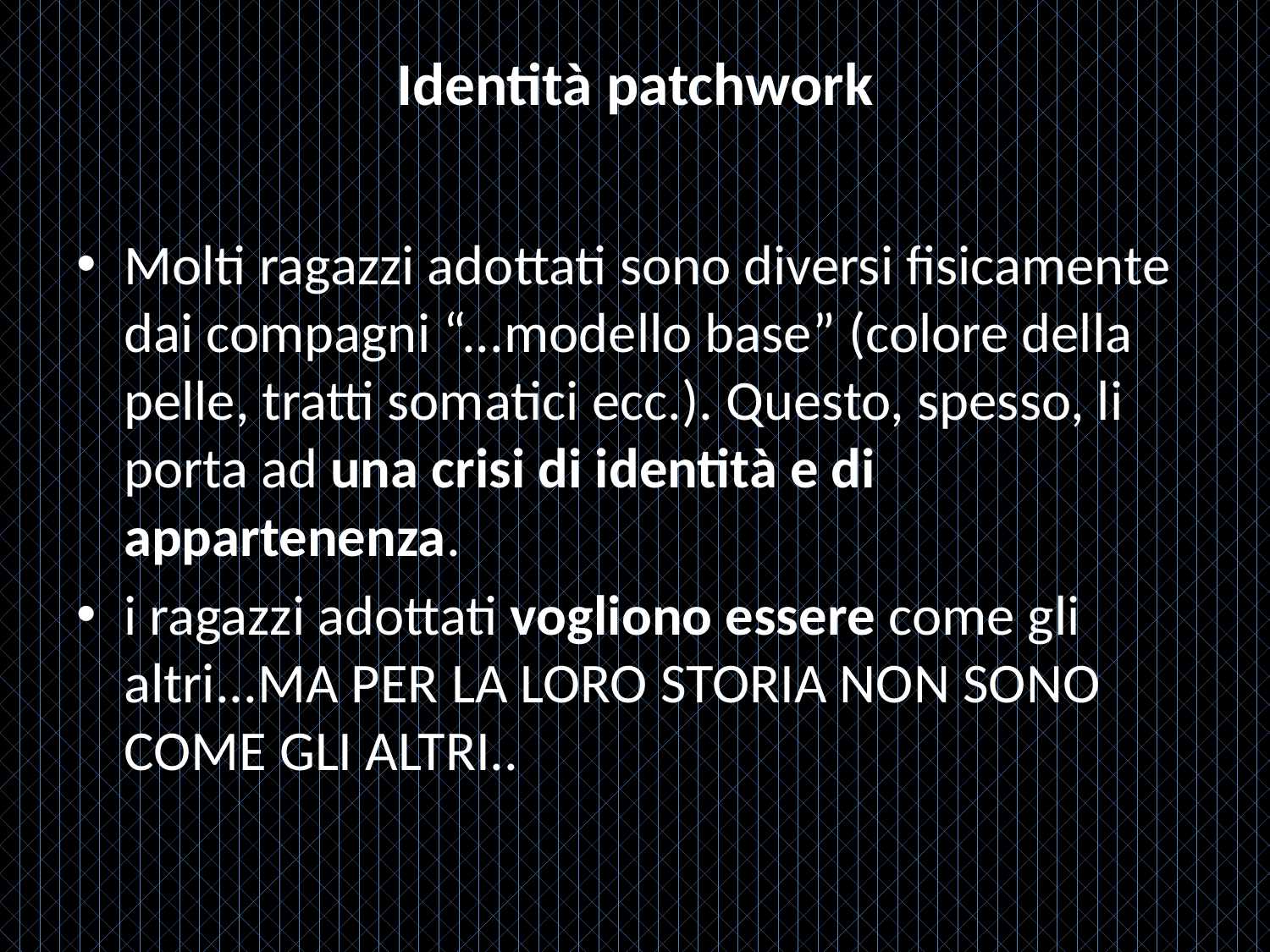

# Identità patchwork
Molti ragazzi adottati sono diversi fisicamente dai compagni “...modello base” (colore della pelle, tratti somatici ecc.). Questo, spesso, li porta ad una crisi di identità e di appartenenza.
i ragazzi adottati vogliono essere come gli altri...MA PER LA LORO STORIA NON SONO COME GLI ALTRI..